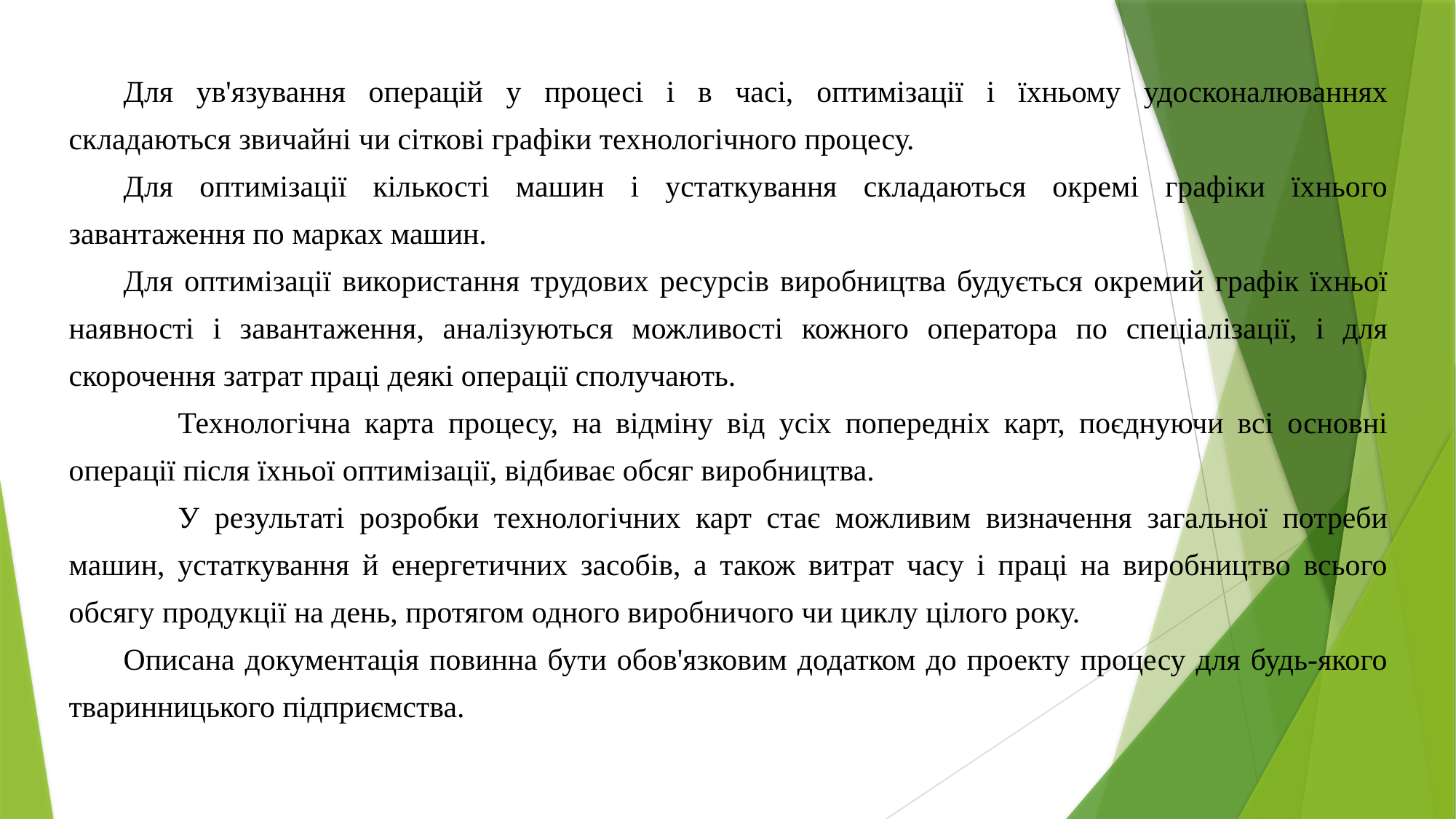

Для ув'язування операцій у процесі і в часі, оптимізації і їхньому удосконалюваннях складаються звичайні чи сіткові графіки технологічного процесу.
Для оптимізації кількості машин і устаткування складаються окремі графіки їхнього завантаження по марках машин.
Для оптимізації використання трудових ресурсів виробництва будується окремий графік їхньої наявності і завантаження, аналізуються можливості кожного оператора по спеціалізації, і для скорочення затрат праці деякі операції сполучають.
	Технологічна карта процесу, на відміну від усіх попередніх карт, поєднуючи всі основні операції після їхньої оптимізації, відбиває обсяг виробництва.
	У результаті розробки технологічних карт стає можливим визначення загальної потреби машин, устаткування й енергетичних засобів, а також витрат часу і праці на виробництво всього обсягу продукції на день, протягом одного виробничого чи циклу цілого року.
Описана документація повинна бути обов'язковим додатком до проекту процесу для будь-якого тваринницького підприємства.